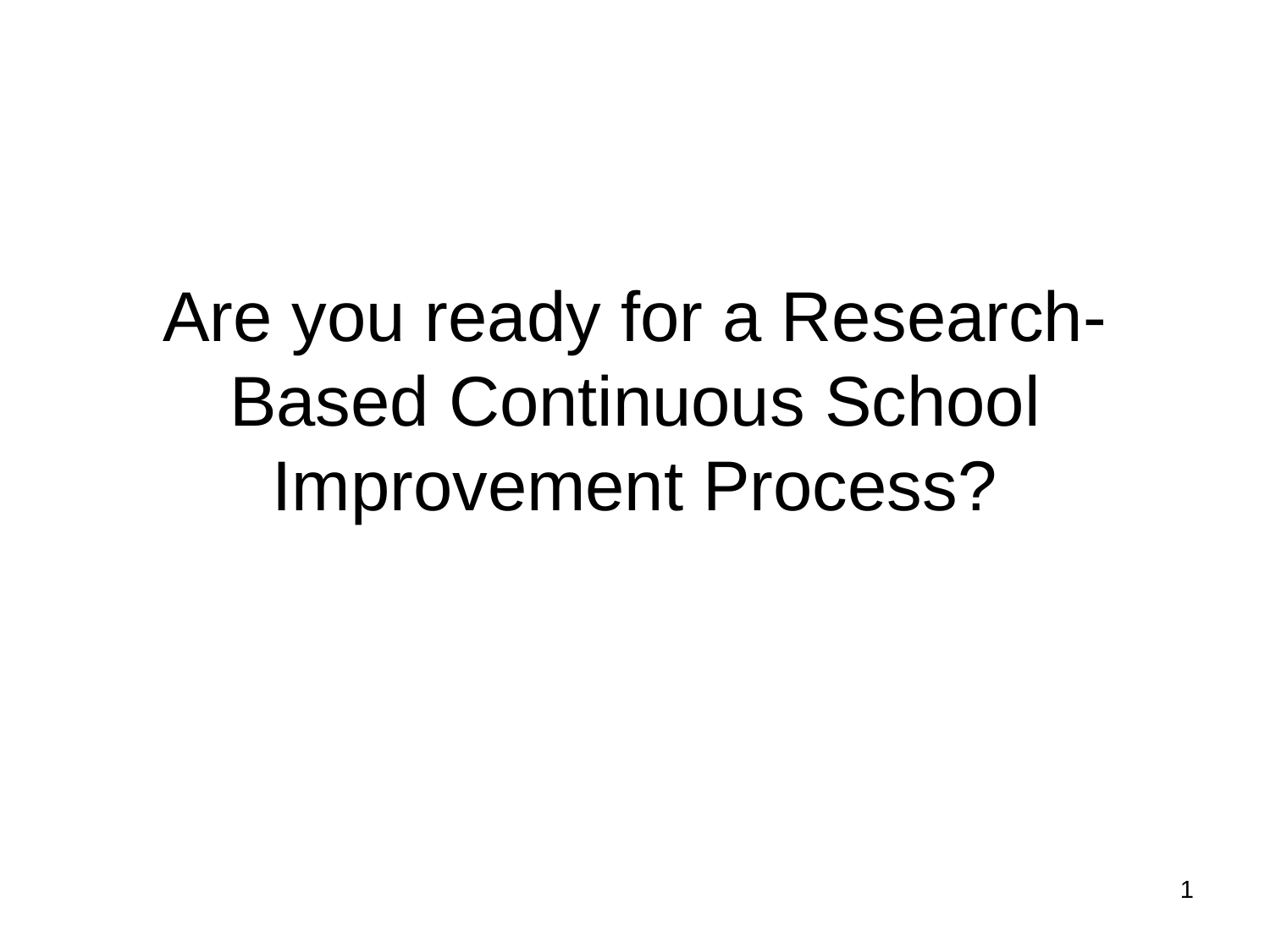

# Are you ready for a Research-Based Continuous School Improvement Process?
1